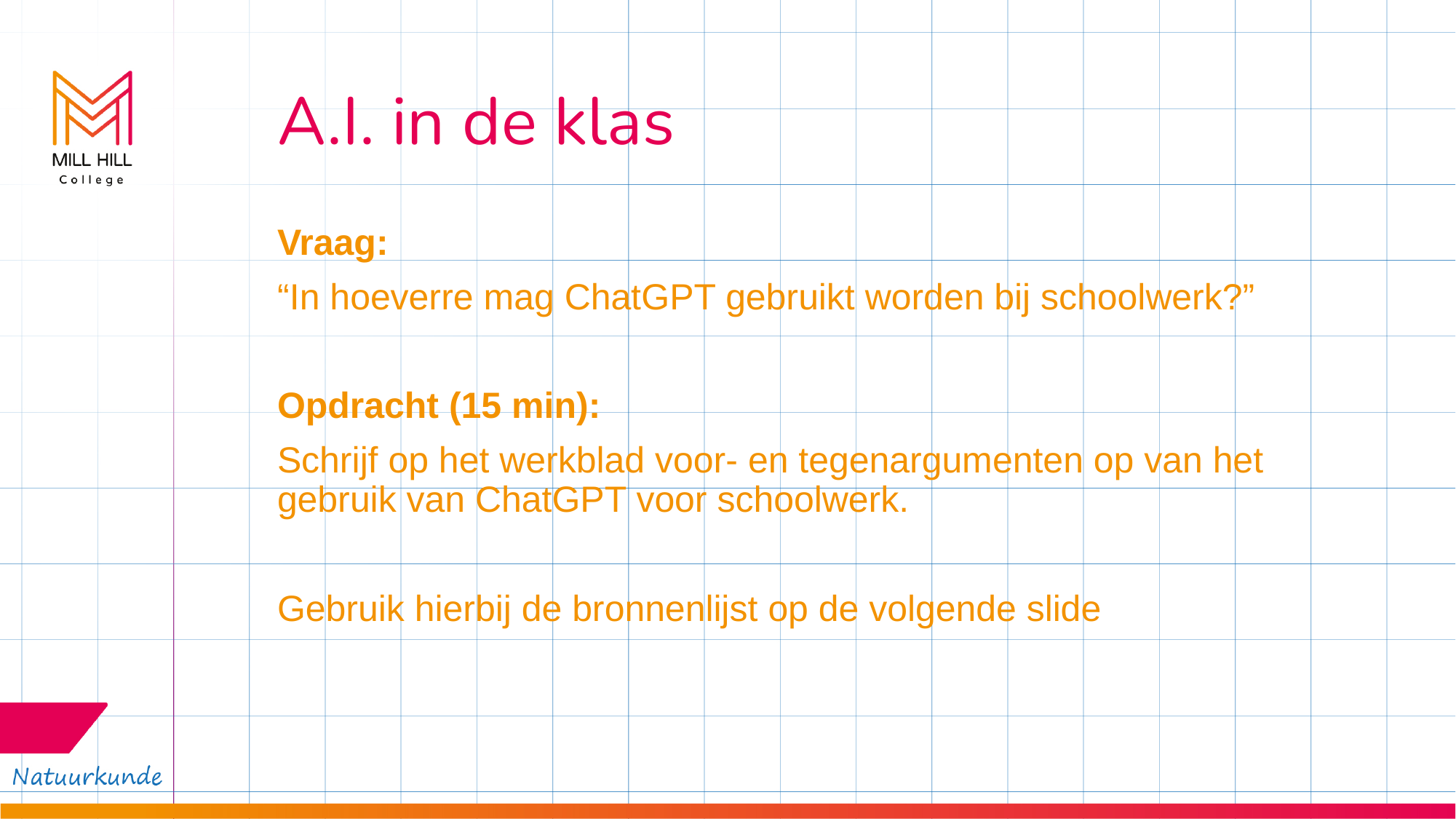

# A.I. in de klas
Vraag:
“In hoeverre mag ChatGPT gebruikt worden bij schoolwerk?”

Opdracht (15 min):
Schrijf op het werkblad voor- en tegenargumenten op van het gebruik van ChatGPT voor schoolwerk.

Gebruik hierbij de bronnenlijst op de volgende slide